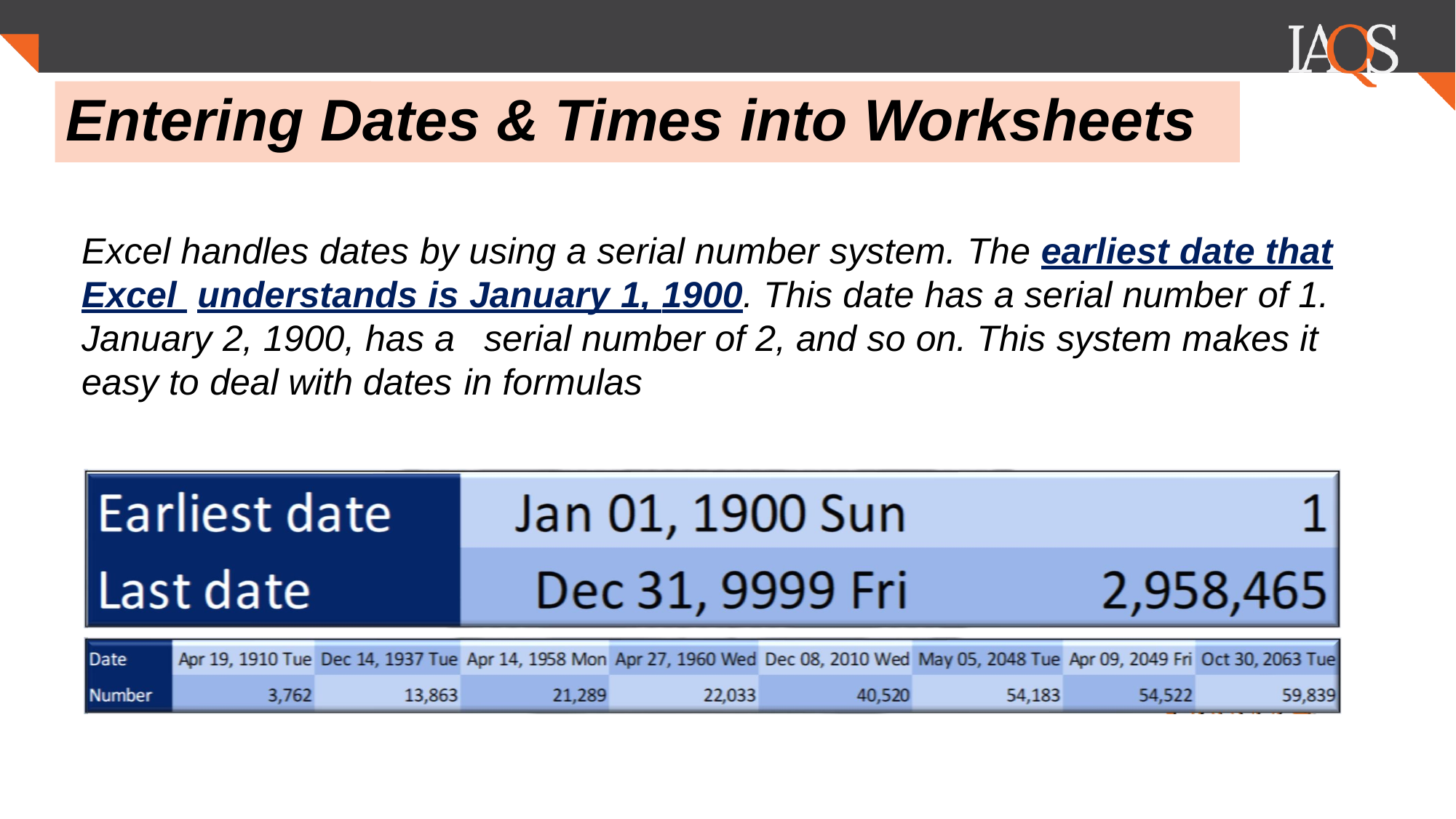

.
# Entering Dates & Times into Worksheets

Excel handles dates by using a serial number system. The earliest date that Excel  understands is January 1, 1900. This date has a serial number of 1. January 2, 1900, has a  serial number of 2, and so on. This system makes it easy to deal with dates in formulas